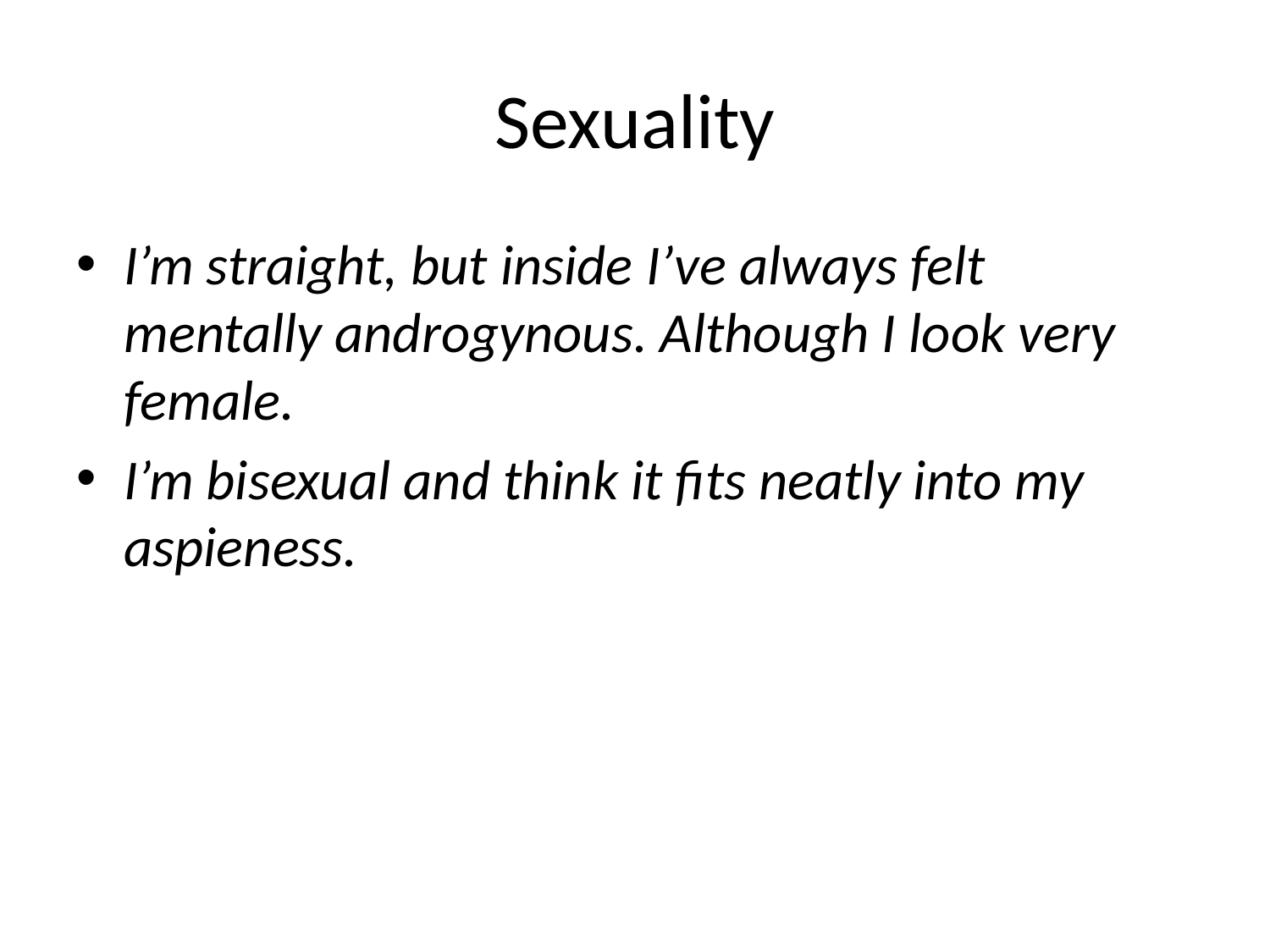

# Sexuality
I’m straight, but inside I’ve always felt mentally androgynous. Although I look very female.
I’m bisexual and think it fits neatly into my aspieness.